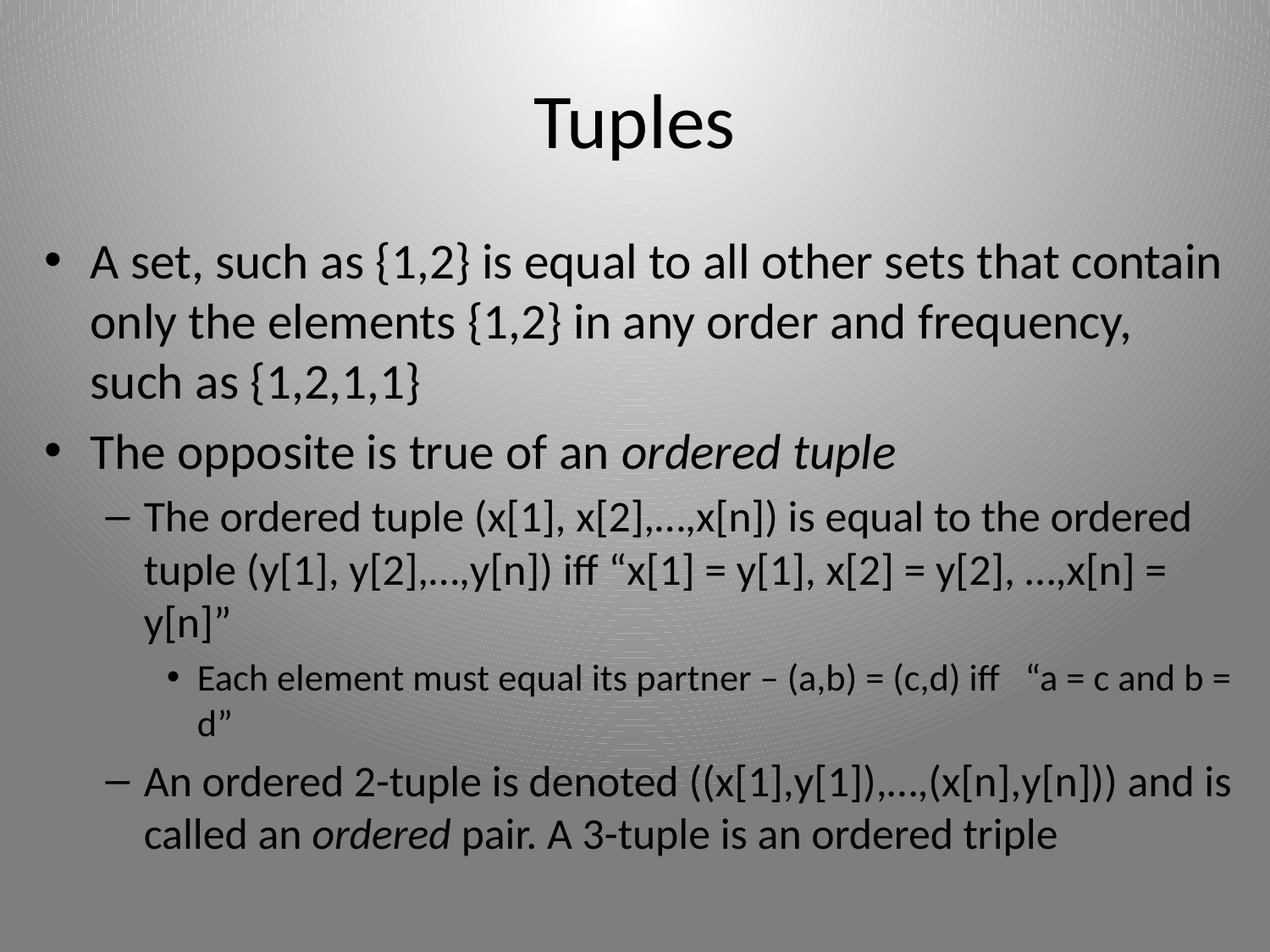

# Tuples
A set, such as {1,2} is equal to all other sets that contain only the elements {1,2} in any order and frequency, such as {1,2,1,1}
The opposite is true of an ordered tuple
The ordered tuple (x[1], x[2],…,x[n]) is equal to the ordered tuple (y[1], y[2],…,y[n]) iff “x[1] = y[1], x[2] = y[2], …,x[n] = y[n]”
Each element must equal its partner – (a,b) = (c,d) iff   “a = c and b = d”
An ordered 2-tuple is denoted ((x[1],y[1]),…,(x[n],y[n])) and is called an ordered pair. A 3-tuple is an ordered triple